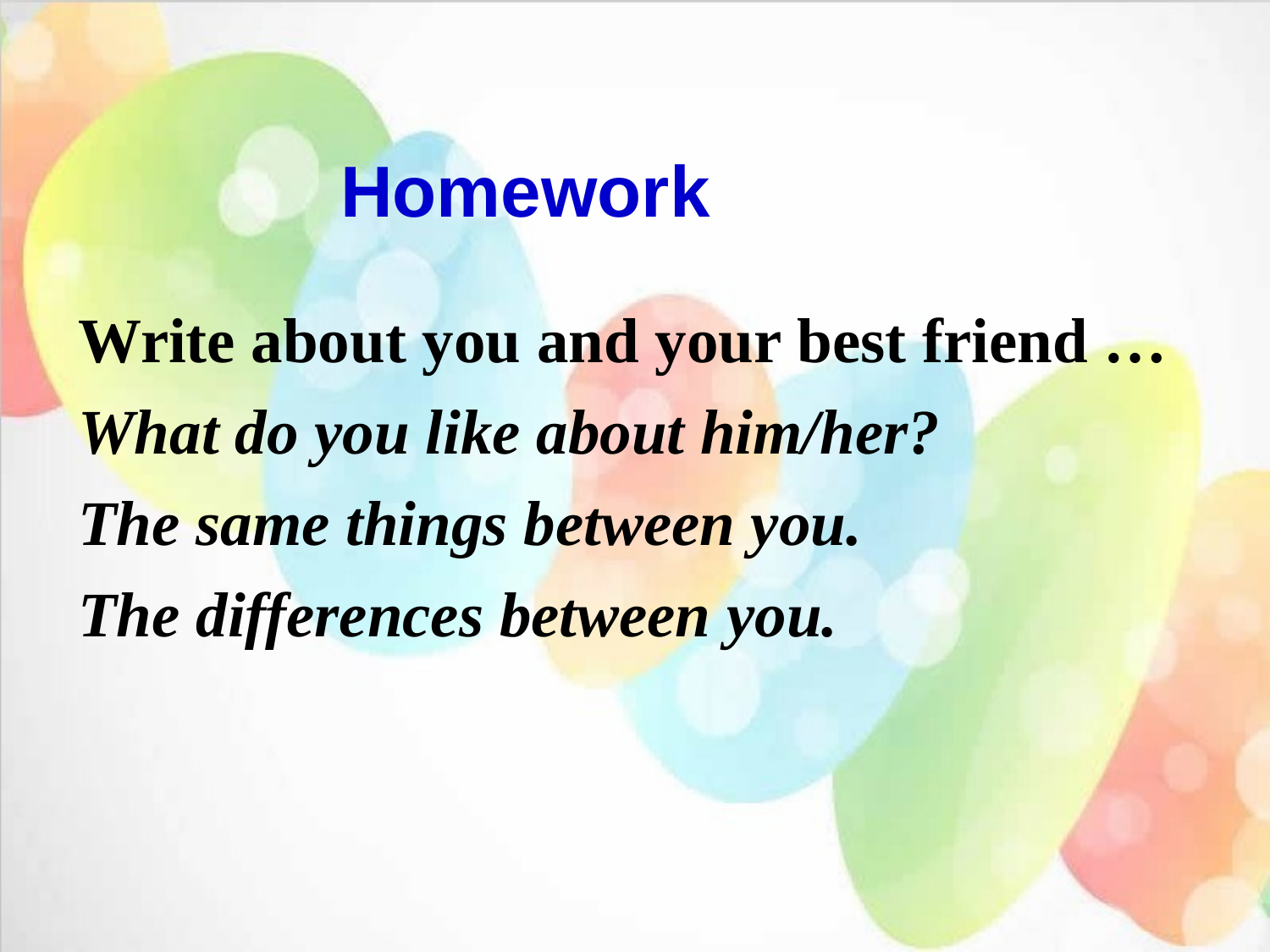

Homework
Write about you and your best friend …
What do you like about him/her?
The same things between you.
The differences between you.